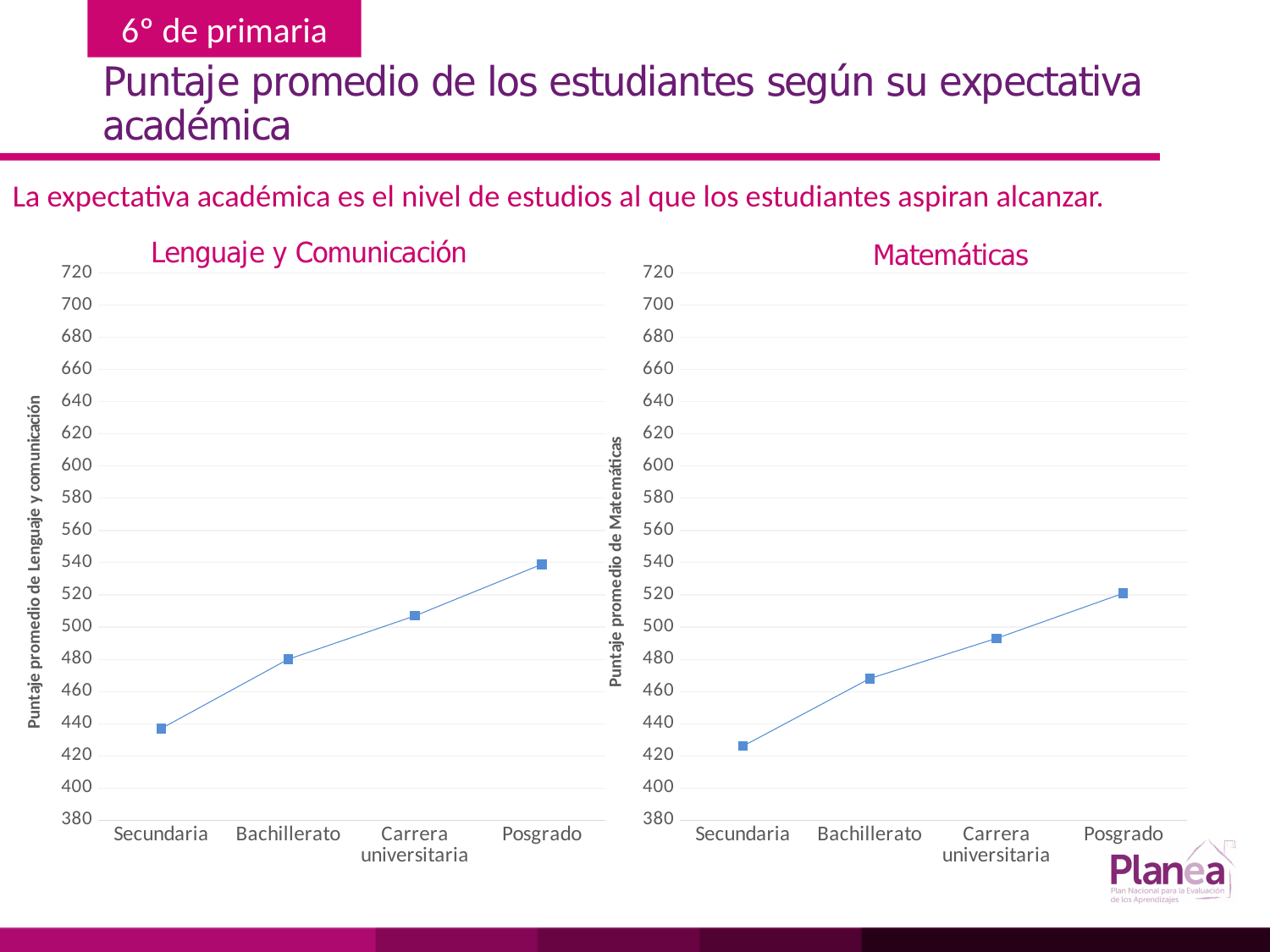

# Puntaje promedio de los estudiantes según su expectativa académica

La expectativa académica es el nivel de estudios al que los estudiantes aspiran alcanzar.
Lenguaje y Comunicación
Matemáticas

### Chart

| Category |  |
|---|---|
| Secundaria | 437.0 |
| Bachillerato | 480.0 |
| Carrera universitaria | 507.0 |
| Posgrado | 539.0 |

### Chart

| Category |  |
|---|---|
| Secundaria | 426.0 |
| Bachillerato | 468.0 |
| Carrera universitaria | 493.0 |
| Posgrado | 521.0 |